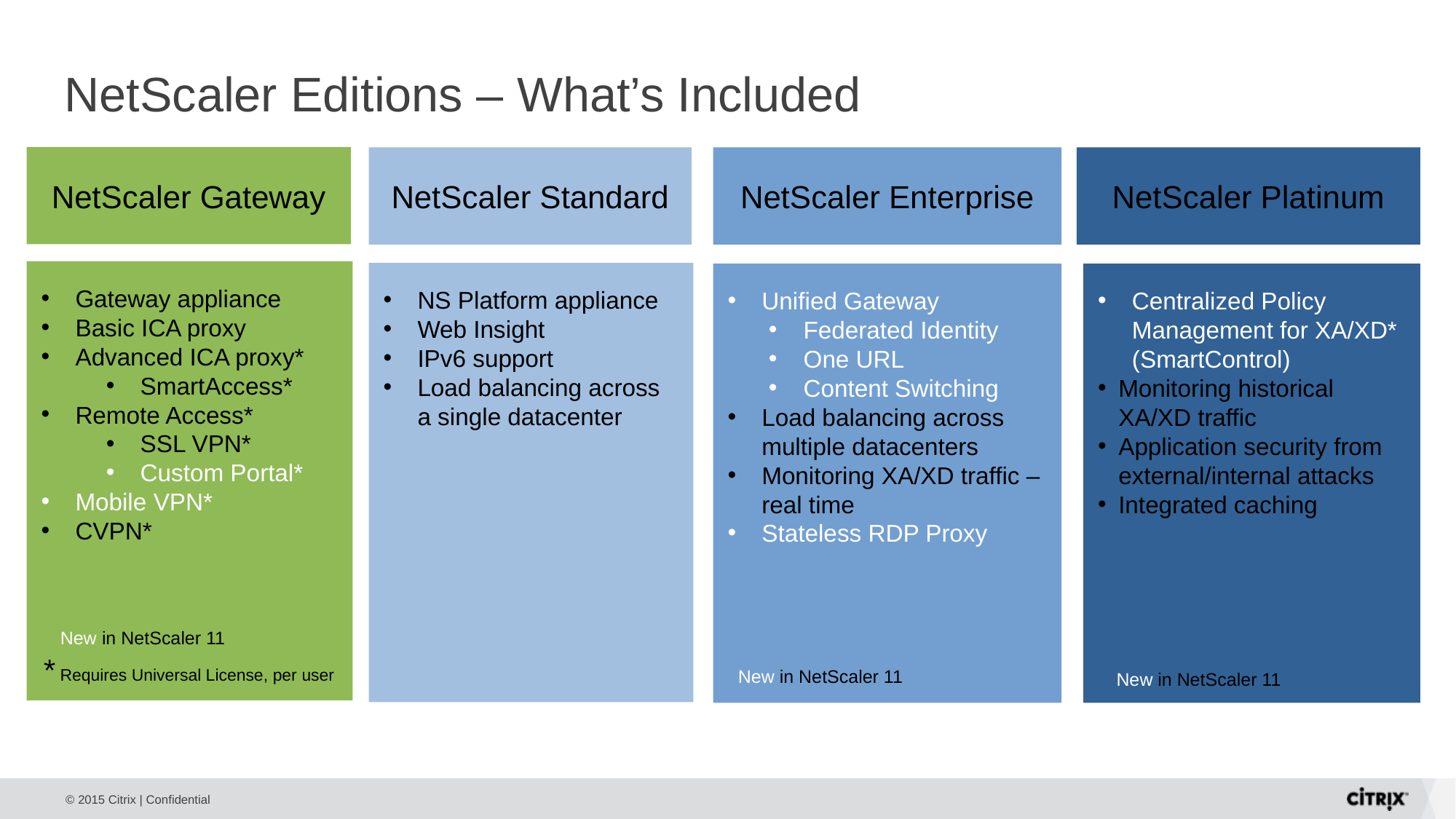

# NetScaler Editions – What’s Included
NetScaler Gateway
NetScaler Standard
NetScaler Enterprise
NetScaler Platinum
Gateway appliance
Basic ICA proxy
Advanced ICA proxy*
SmartAccess*
Remote Access*
SSL VPN*
Custom Portal*
Mobile VPN*
CVPN*

NS Platform appliance
Web Insight
IPv6 support
Load balancing across a single datacenter

Unified Gateway
Federated Identity
One URL
Content Switching
Load balancing across multiple datacenters
Monitoring XA/XD traffic – real time
Stateless RDP Proxy

Centralized Policy Management for XA/XD* (SmartControl)
Monitoring historical XA/XD traffic
Application security from external/internal attacks
Integrated caching

  New in NetScaler 11
* Requires Universal License, per user

New in NetScaler 11
New in NetScaler 11